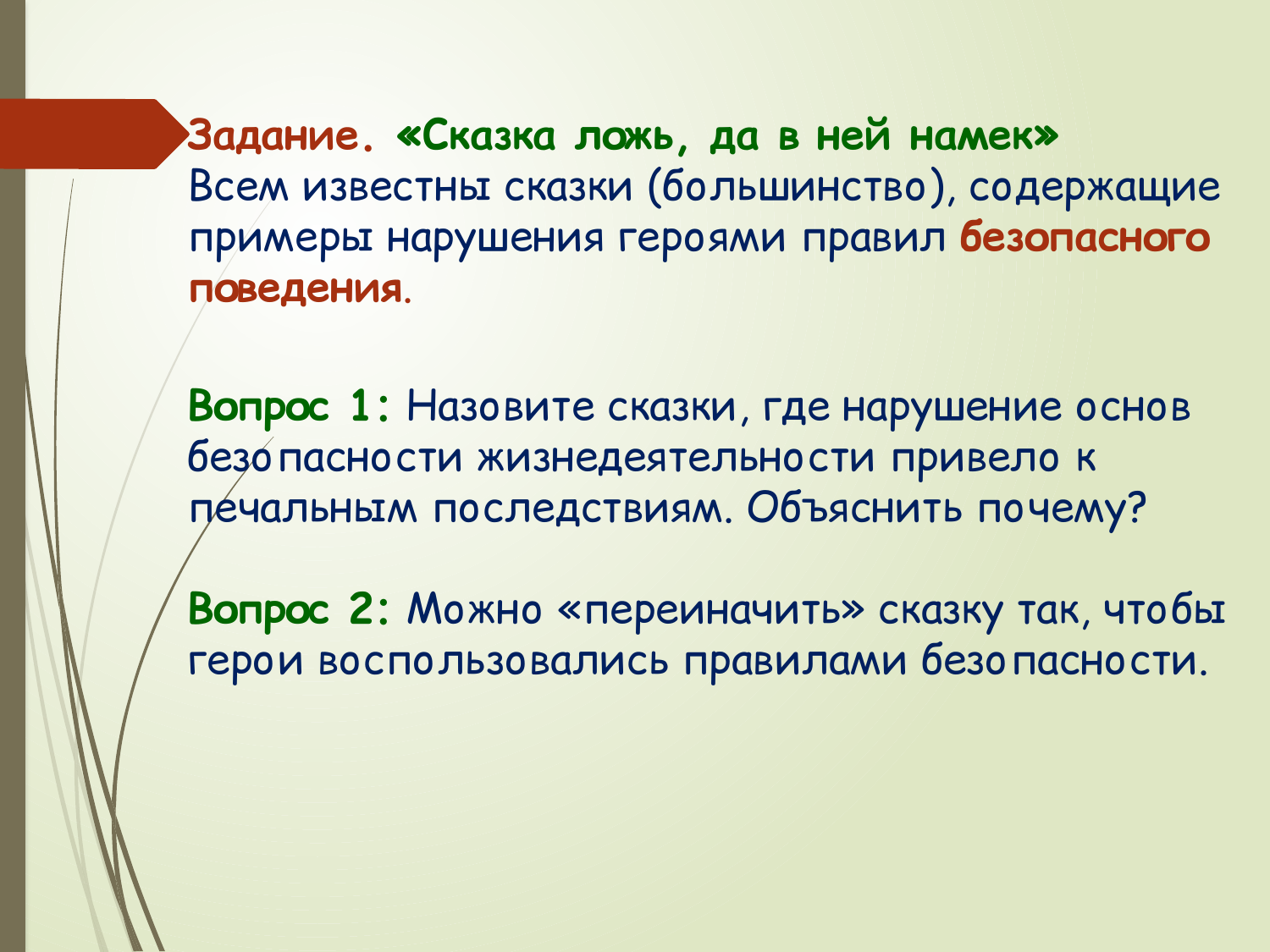

Задание. «Сказка ложь, да в ней намек»
Всем известны сказки (большинство), содержащие примеры нарушения героями правил безопасного поведения.

Вопрос 1: Назовите сказки, где нарушение основ безопасности жизнедеятельности привело к печальным последствиям. Объяснить почему?

Вопрос 2: Можно «переиначить» сказку так, чтобы герои воспользовались правилами безопасности.